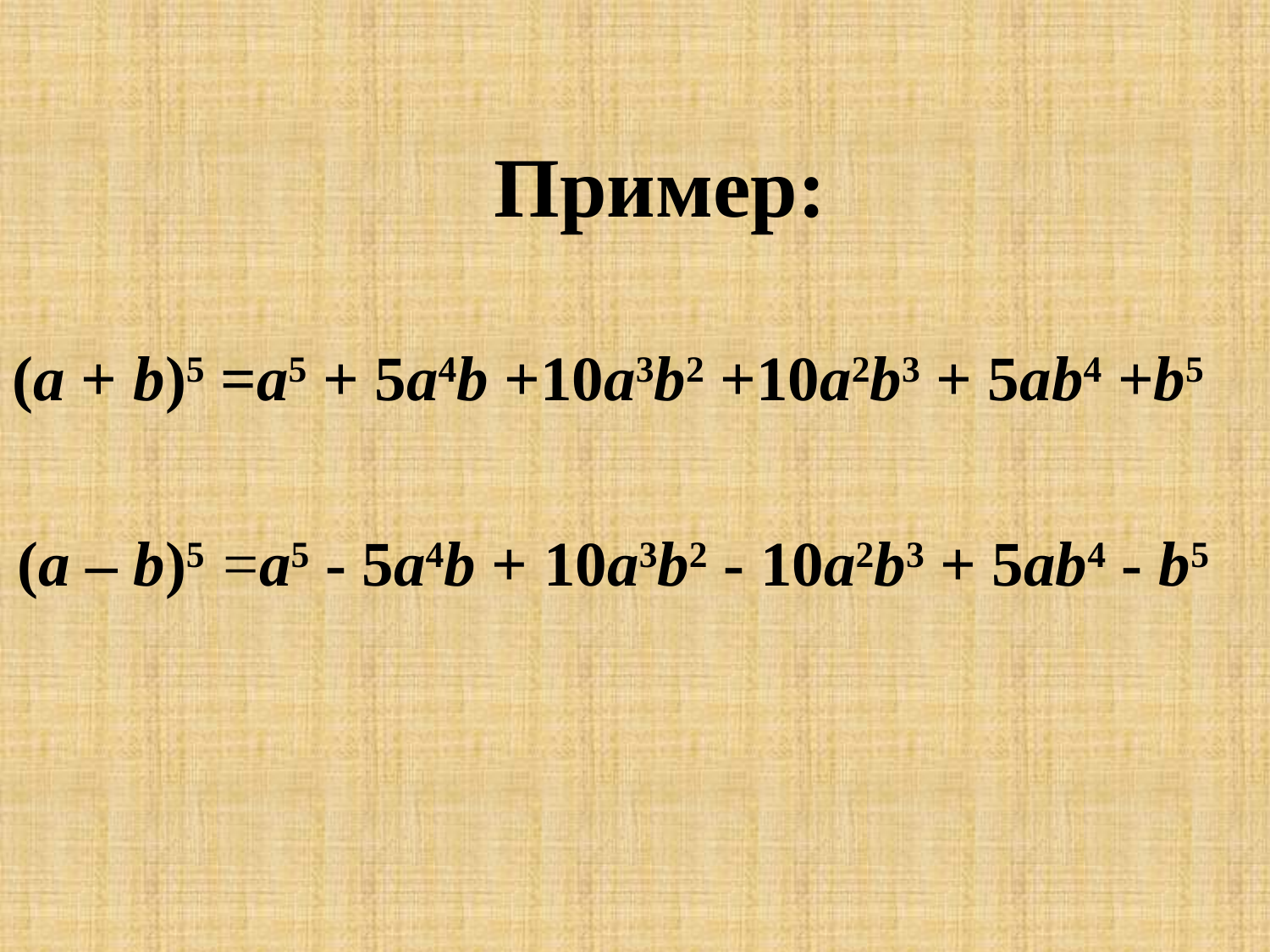

Пример:
(a + b)5 =a5 + 5a4b +10а3b2 +10а2b3 + 5аb4 +b5
(a – b)5  =a5 - 5a4b + 10а3b2 - 10а2b3 + 5аb4 - b5